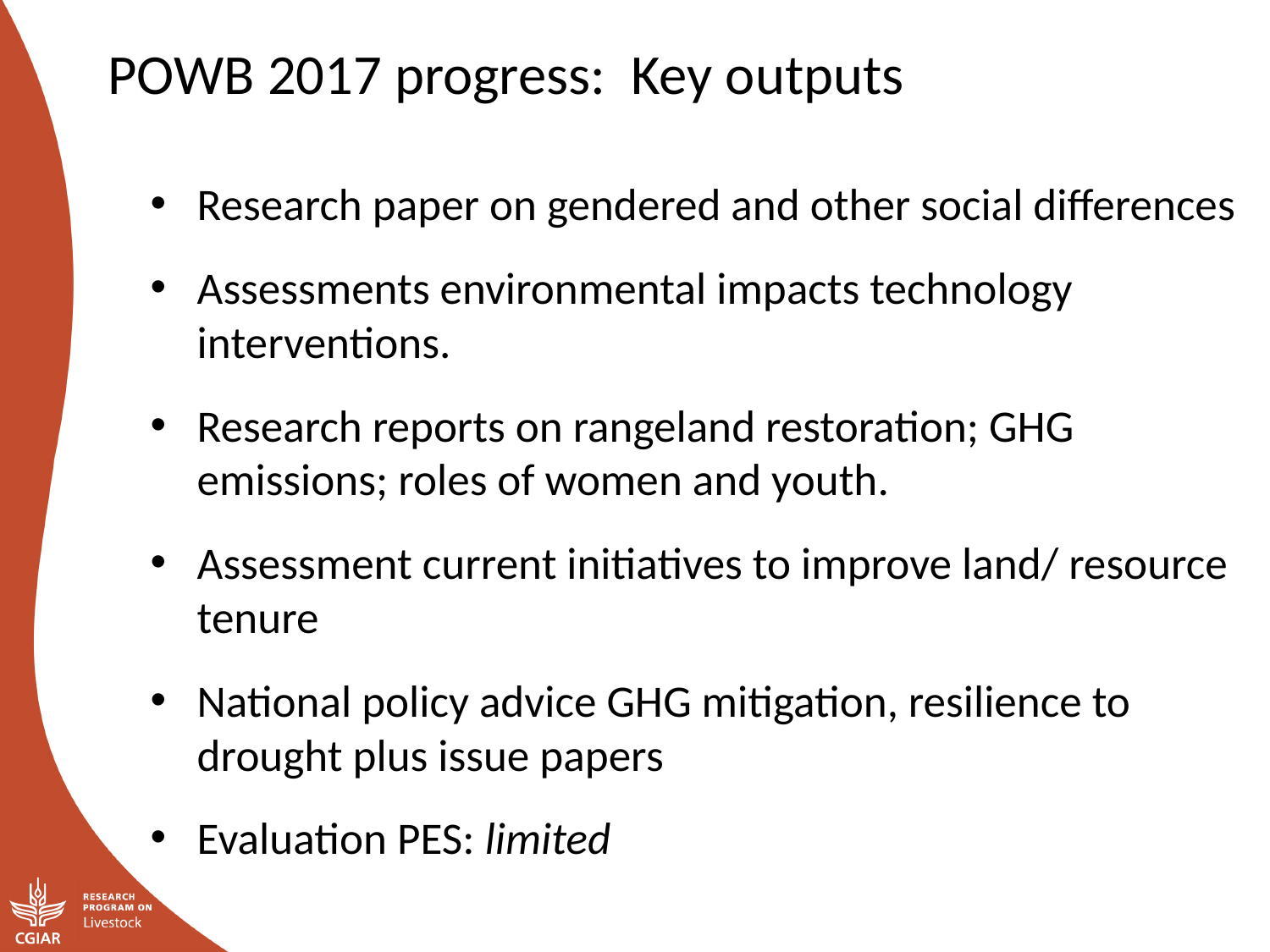

POWB 2017 progress:  Key outputs
Research paper on gendered and other social differences
Assessments environmental impacts technology interventions.
Research reports on rangeland restoration; GHG emissions; roles of women and youth.
Assessment current initiatives to improve land/ resource tenure
National policy advice GHG mitigation, resilience to drought plus issue papers
Evaluation PES: limited